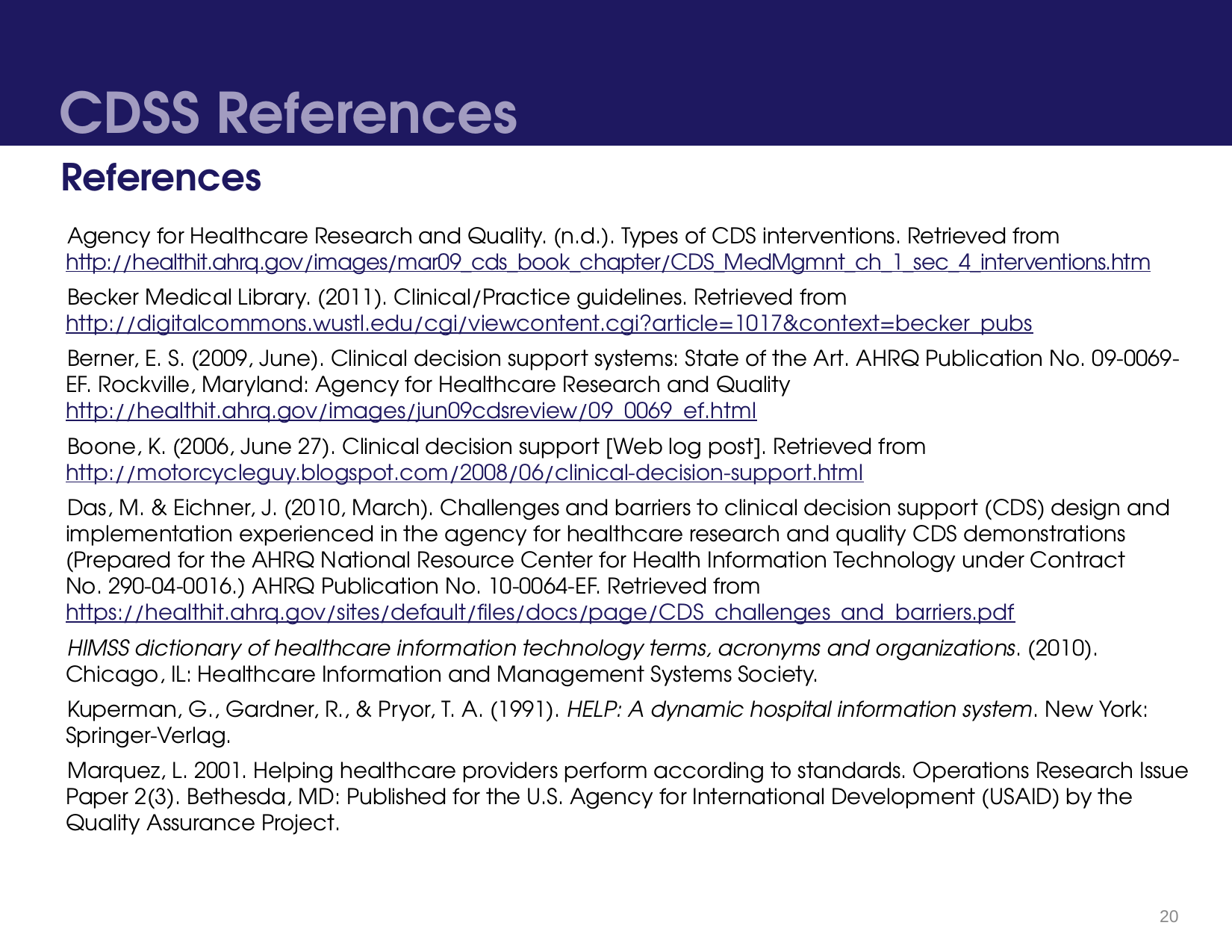

# CDSS References
References
Agency for Healthcare Research and Quality. (n.d.). Types of CDS interventions. Retrieved from http://healthit.ahrq.gov/images/mar09_cds_book_chapter/CDS_MedMgmnt_ch_1_sec_4_interventions.htm
Becker Medical Library. (2011). Clinical/Practice guidelines. Retrieved from http://digitalcommons.wustl.edu/cgi/viewcontent.cgi?article=1017&context=becker_pubs
Berner, E. S. (2009, June). Clinical decision support systems: State of the Art. AHRQ Publication No. 09-0069-EF. Rockville, Maryland: Agency for Healthcare Research and Quality http://healthit.ahrq.gov/images/jun09cdsreview/09_0069_ef.html
Boone, K. (2006, June 27). Clinical decision support [Web log post]. Retrieved from http://motorcycleguy.blogspot.com/2008/06/clinical-decision-support.html
Das, M. & Eichner, J. (2010, March). Challenges and barriers to clinical decision support (CDS) design and implementation experienced in the agency for healthcare research and quality CDS demonstrations (Prepared for the AHRQ National Resource Center for Health Information Technology under Contract
No. 290-04-0016.) AHRQ Publication No. 10-0064-EF. Retrieved from https://healthit.ahrq.gov/sites/default/files/docs/page/CDS_challenges_and_barriers.pdf
HIMSS dictionary of healthcare information technology terms, acronyms and organizations. (2010). Chicago, IL: Healthcare Information and Management Systems Society.
Kuperman, G., Gardner, R., & Pryor, T. A. (1991). HELP: A dynamic hospital information system. New York: Springer-Verlag.
Marquez, L. 2001. Helping healthcare providers perform according to standards. Operations Research Issue Paper 2(3). Bethesda, MD: Published for the U.S. Agency for International Development (USAID) by the Quality Assurance Project.